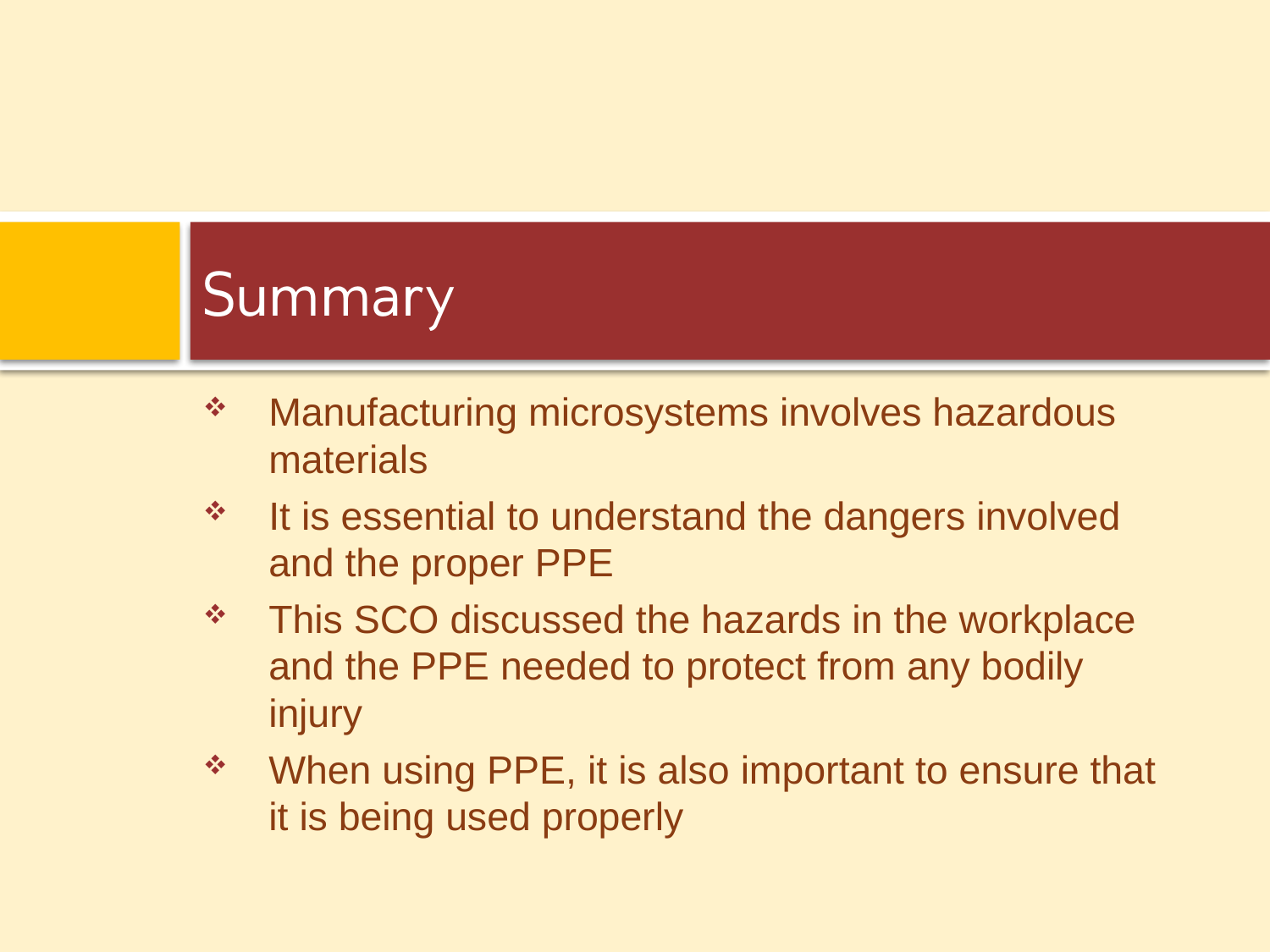

# Summary
Manufacturing microsystems involves hazardous materials
It is essential to understand the dangers involved and the proper PPE
This SCO discussed the hazards in the workplace and the PPE needed to protect from any bodily injury
When using PPE, it is also important to ensure that it is being used properly